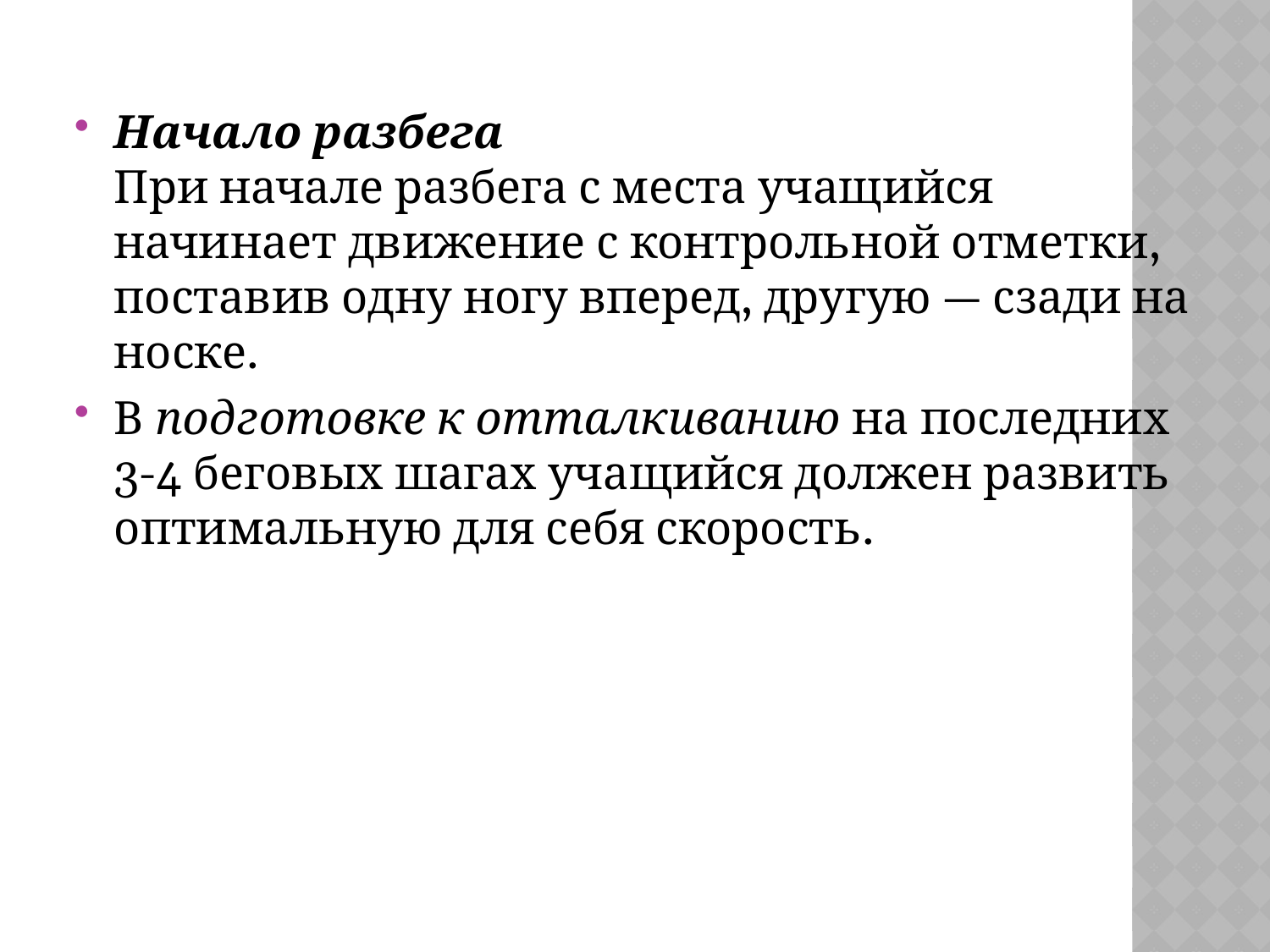

#
Начало разбега                                                       При начале разбега с места учащийся начинает движение с контрольной отметки, поставив одну ногу вперед, другую — сзади на носке.
В подготовке к отталкиванию на последних 3-4 беговых шагах учащийся должен развить оптимальную для себя скорость.